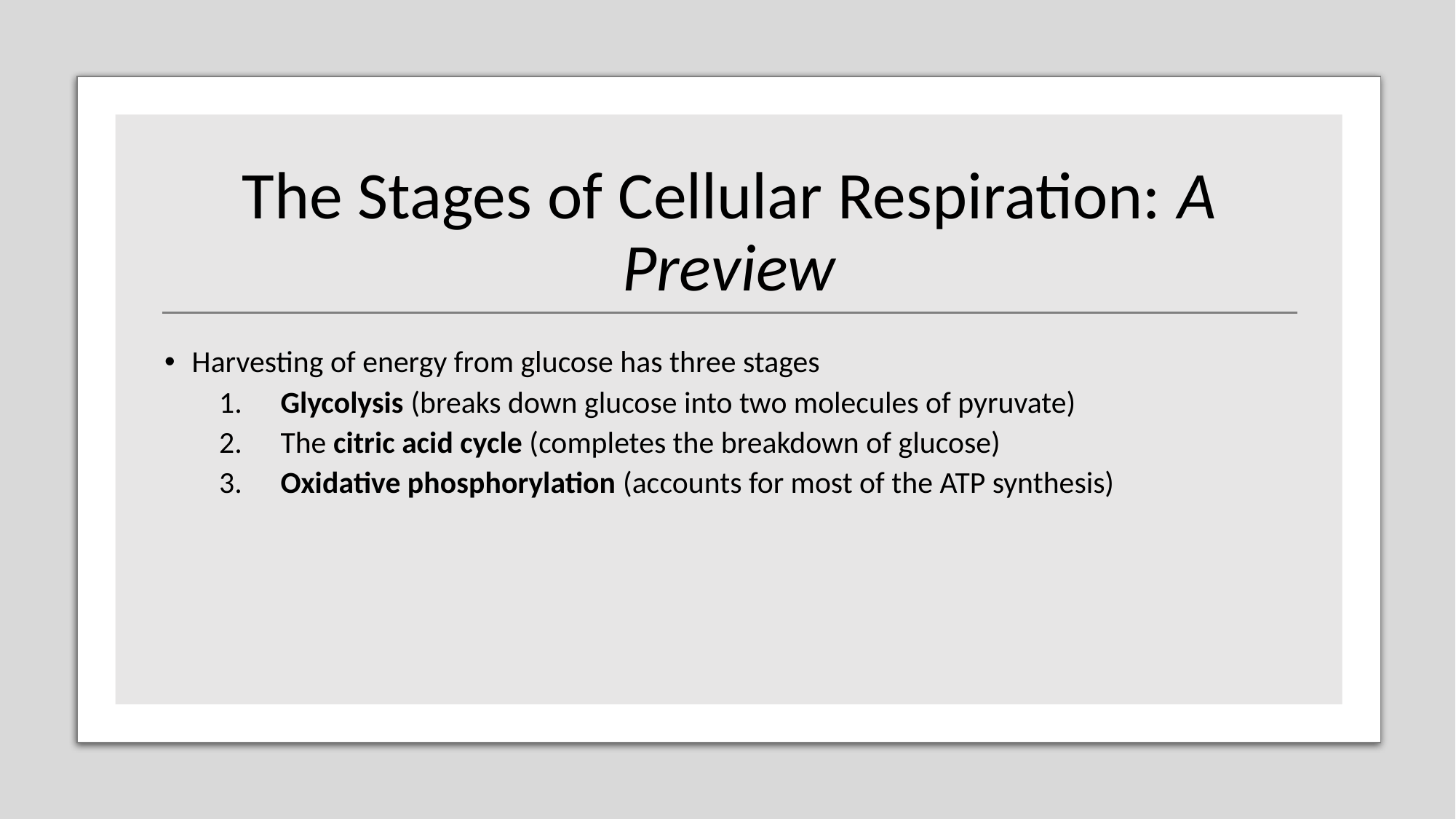

# The Stages of Cellular Respiration: A Preview
Harvesting of energy from glucose has three stages
​Glycolysis (breaks down glucose into two molecules of pyruvate)
The citric acid cycle (completes the breakdown of glucose)
​Oxidative phosphorylation (accounts for most of the ATP synthesis)